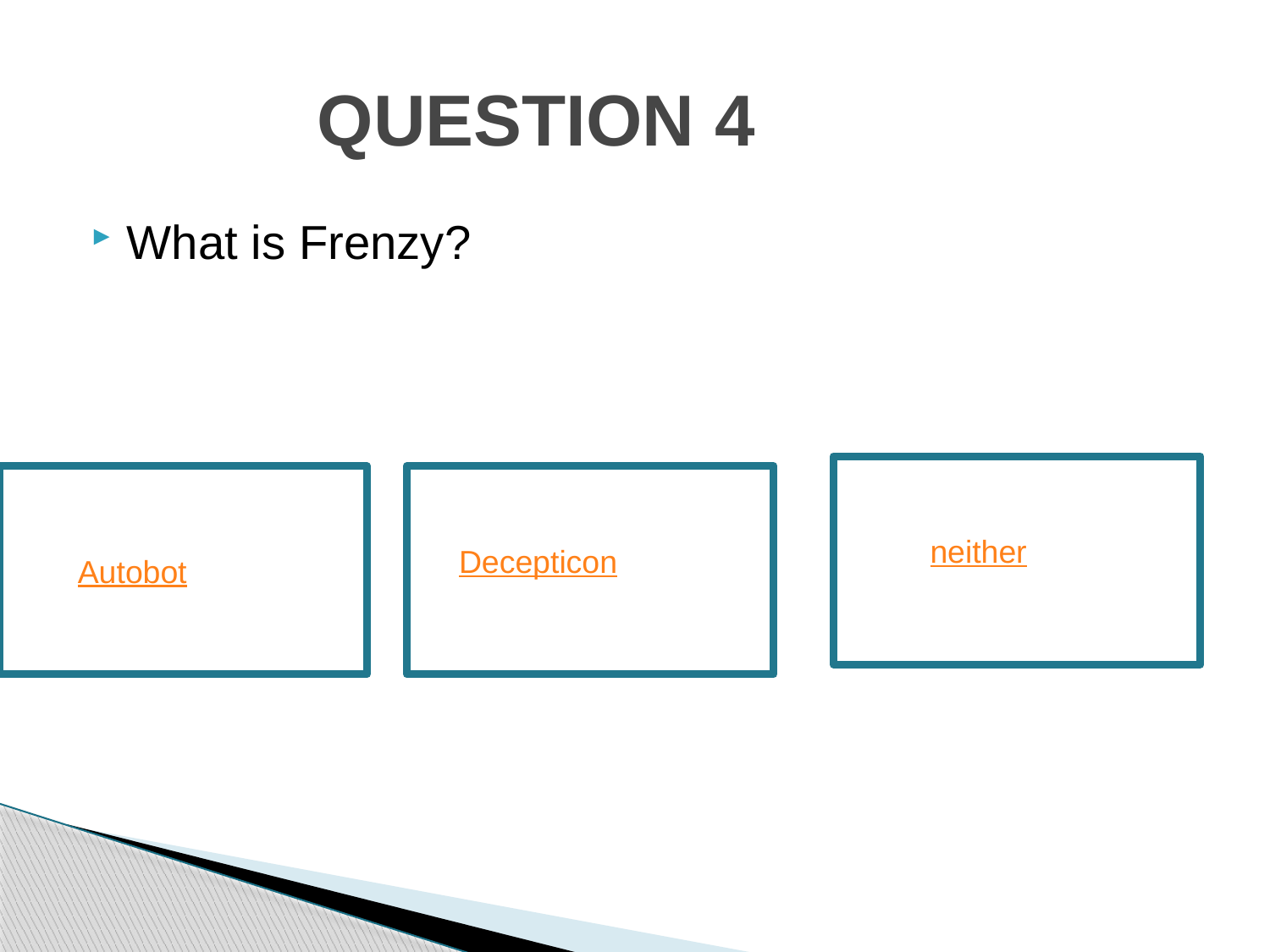

# QUESTION 4
What is Frenzy?

     neither

    Autobot

Decepticon